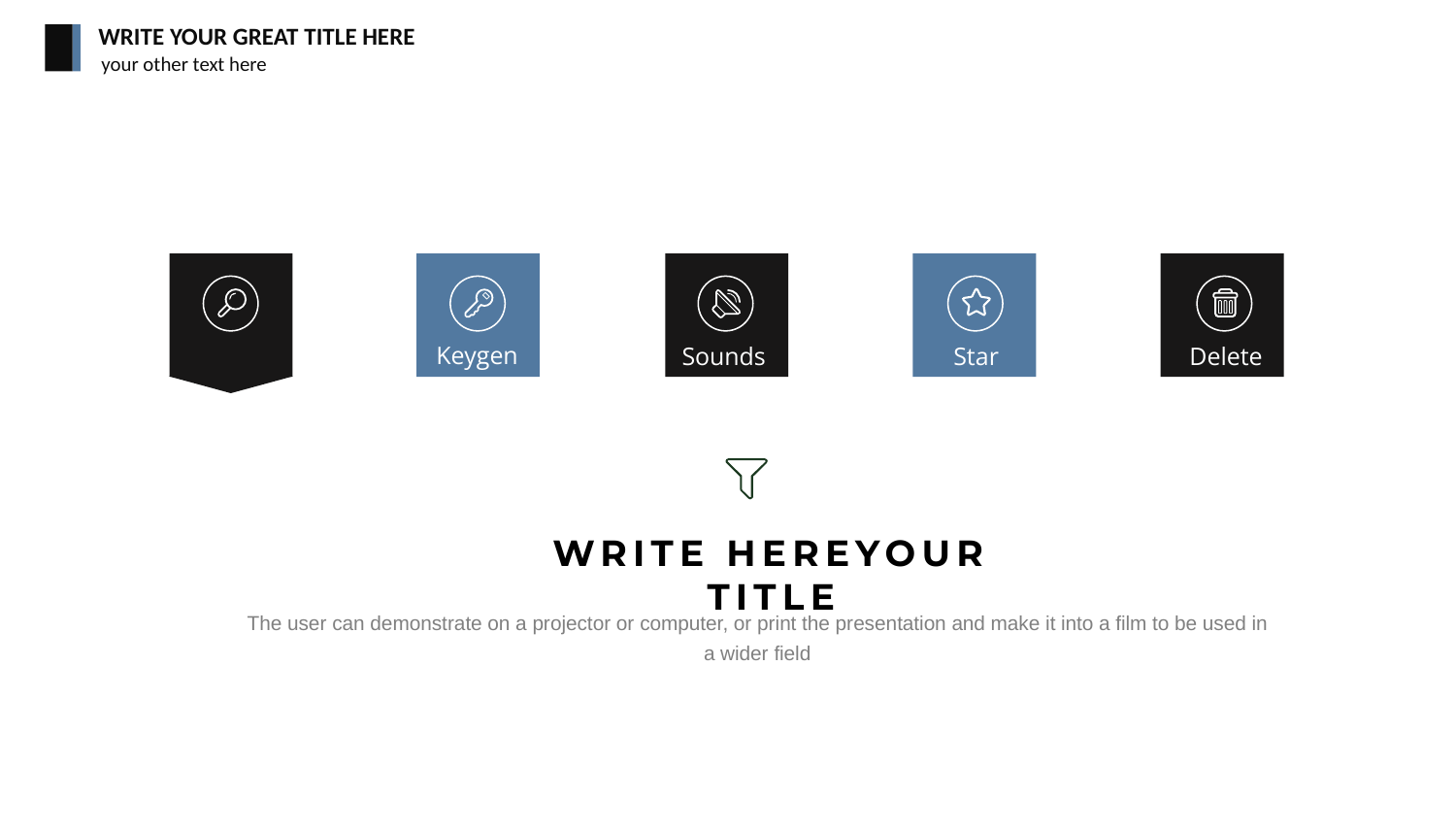

WRITE YOUR GREAT TITLE HERE

your other text here

Star

Keygen

Sounds

Delete

WRITE HEREYOUR TITLE

The user can demonstrate on a projector or computer, or print the presentation and make it into a film to be used in a wider field